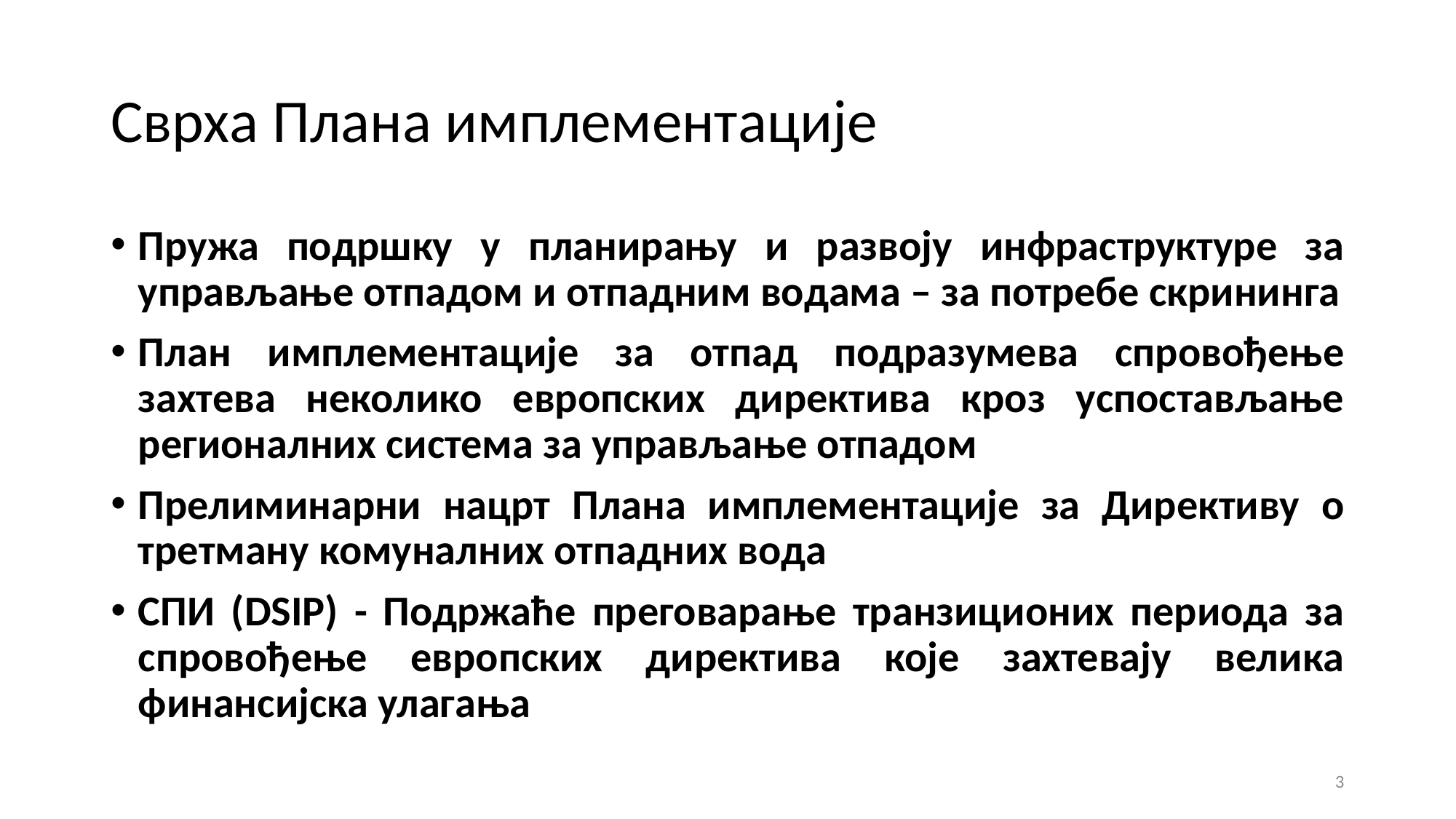

# Сврха Плана имплементације
Пружа подршку у планирању и развоју инфраструктуре за управљање отпадом и отпадним водама – за потребе скрининга
План имплементације за отпад подразумева спровођење захтева неколико европских директива кроз успостављање регионалних система за управљање отпадом
Прелиминарни нацрт Плана имплементације за Директиву о третману комуналних отпадних вода
СПИ (DSIP) - Подржаће преговарање транзиционих периода за спровођење европских директивa које захтевају велика финансијска улагања
3